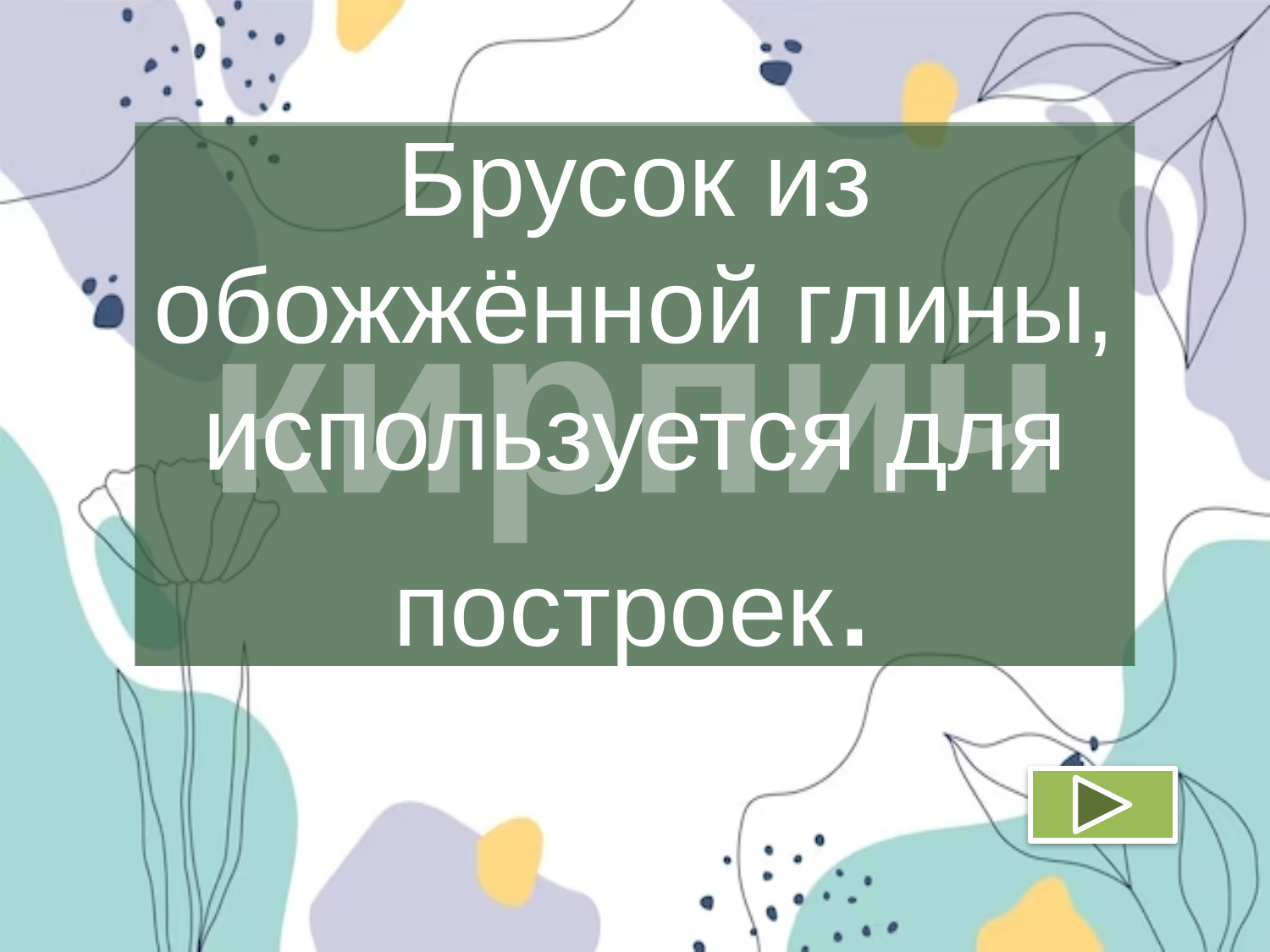

Брусок из обожжённой глины, используется для построек.
кирпич